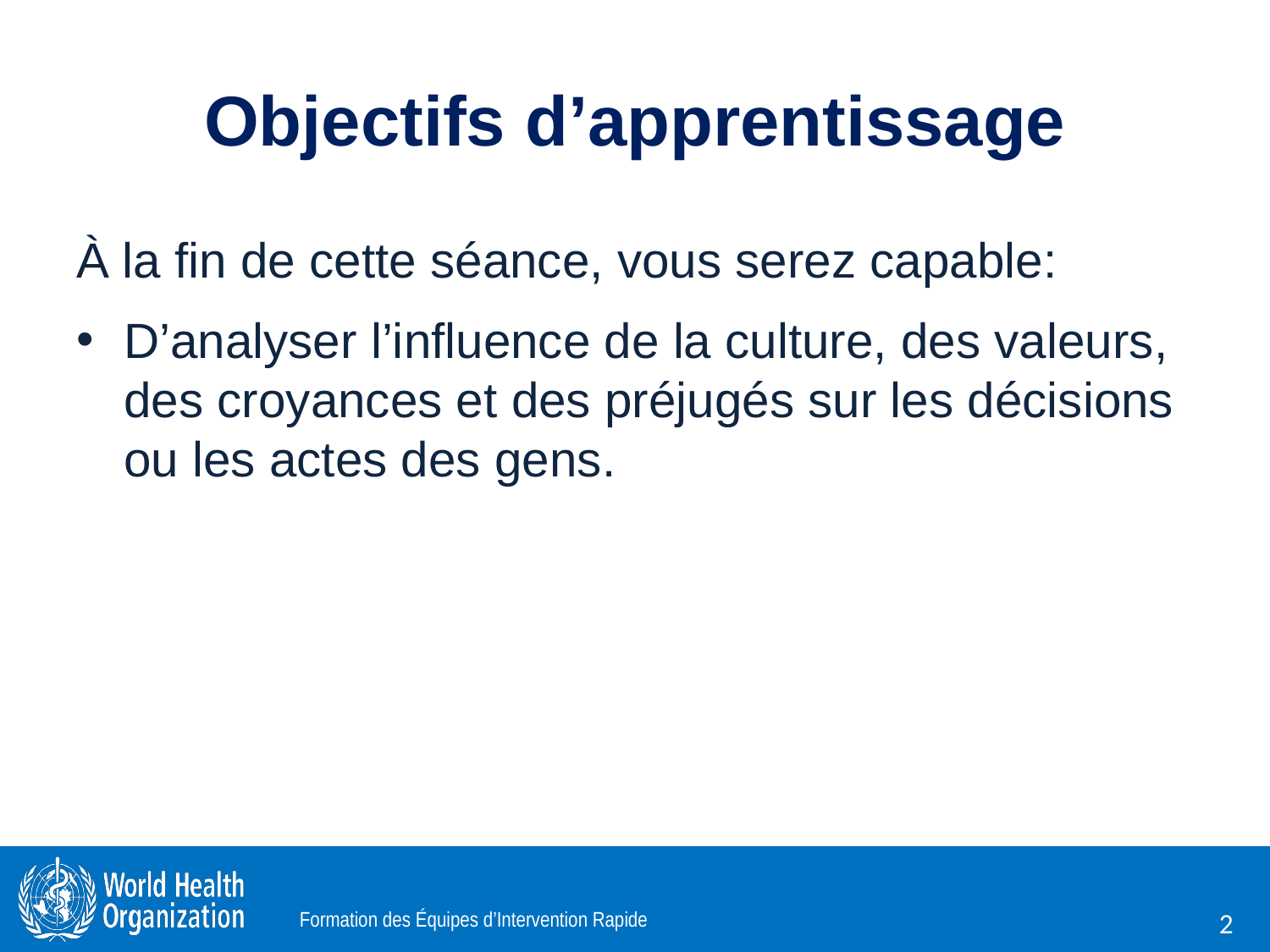

# Objectifs d’apprentissage
À la fin de cette séance, vous serez capable:
D’analyser l’influence de la culture, des valeurs, des croyances et des préjugés sur les décisions ou les actes des gens.